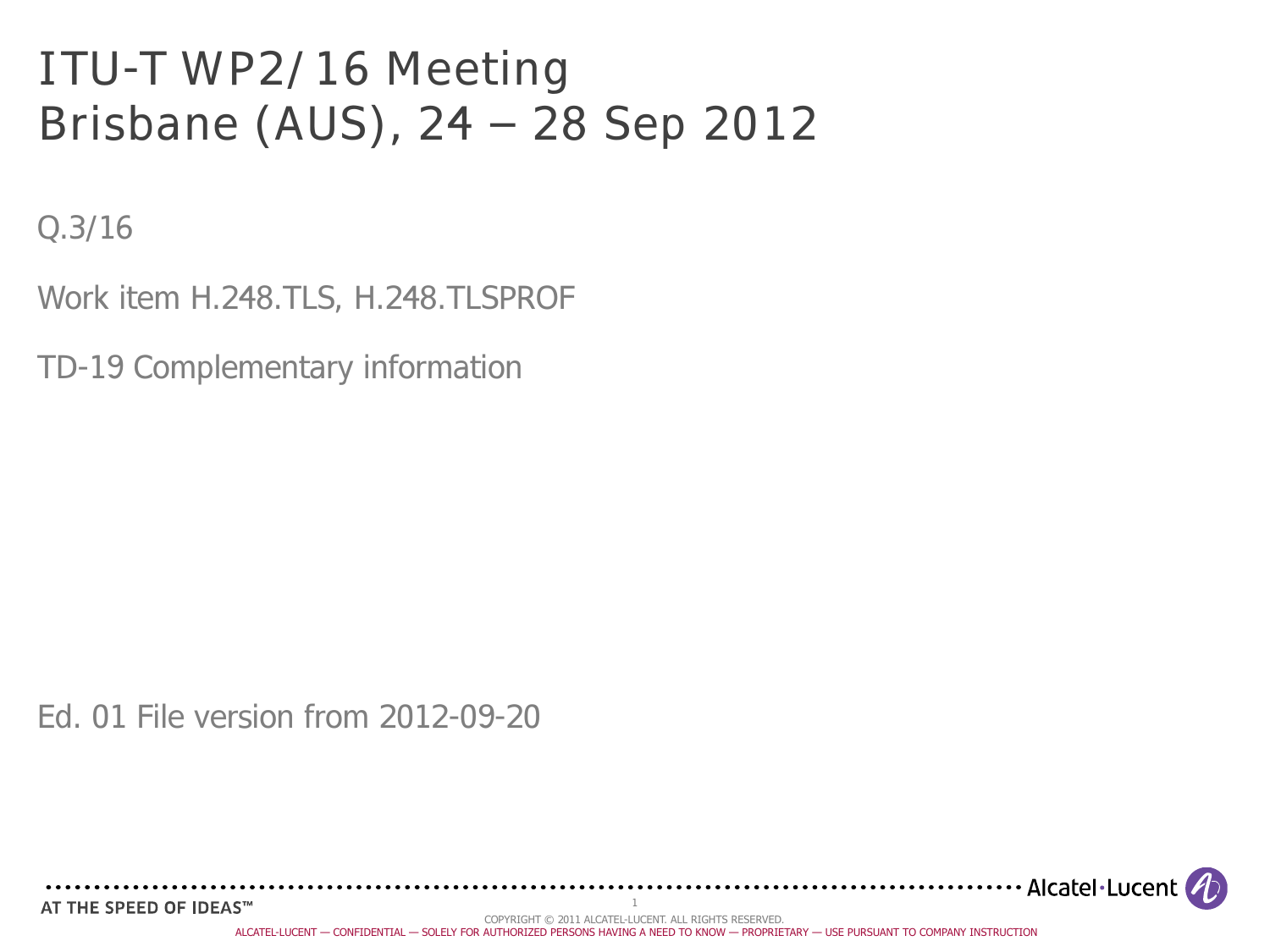

# ITU-T WP2/16 Meeting Brisbane (AUS), 24 – 28 Sep 2012
Q.3/16
Work item H.248.TLS, H.248.TLSPROF
TD-19 Complementary information

Ed. 01 File version from 2012-09-20